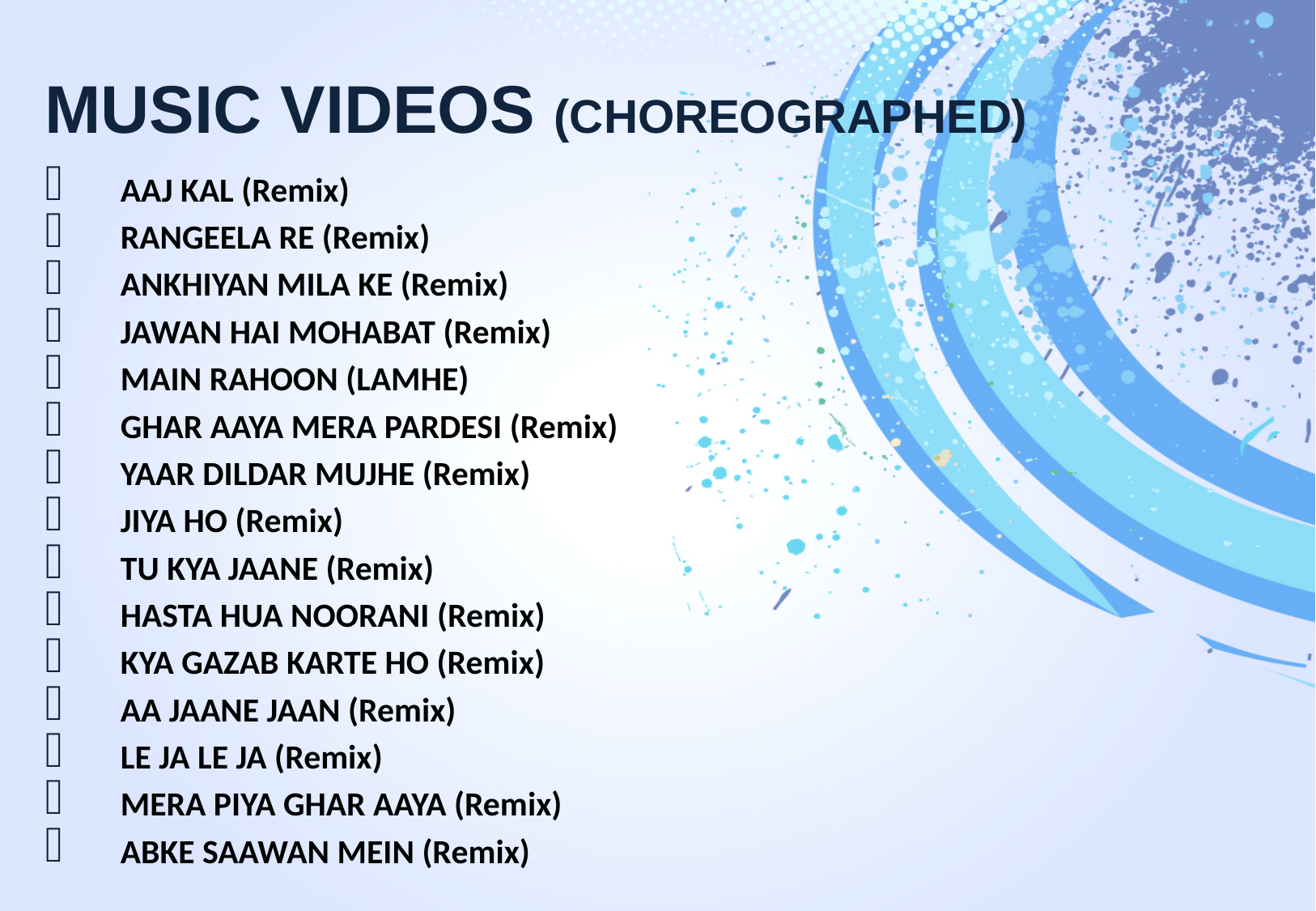

# MUSIC VIDEOS (CHOREOGRAPHED)
AAJ KAL (Remix)
RANGEELA RE (Remix)
ANKHIYAN MILA KE (Remix)
JAWAN HAI MOHABAT (Remix)
MAIN RAHOON (LAMHE)
GHAR AAYA MERA PARDESI (Remix)
YAAR DILDAR MUJHE (Remix)
JIYA HO (Remix)
TU KYA JAANE (Remix)
HASTA HUA NOORANI (Remix)
KYA GAZAB KARTE HO (Remix)
AA JAANE JAAN (Remix)
LE JA LE JA (Remix)
MERA PIYA GHAR AAYA (Remix)
ABKE SAAWAN MEIN (Remix)